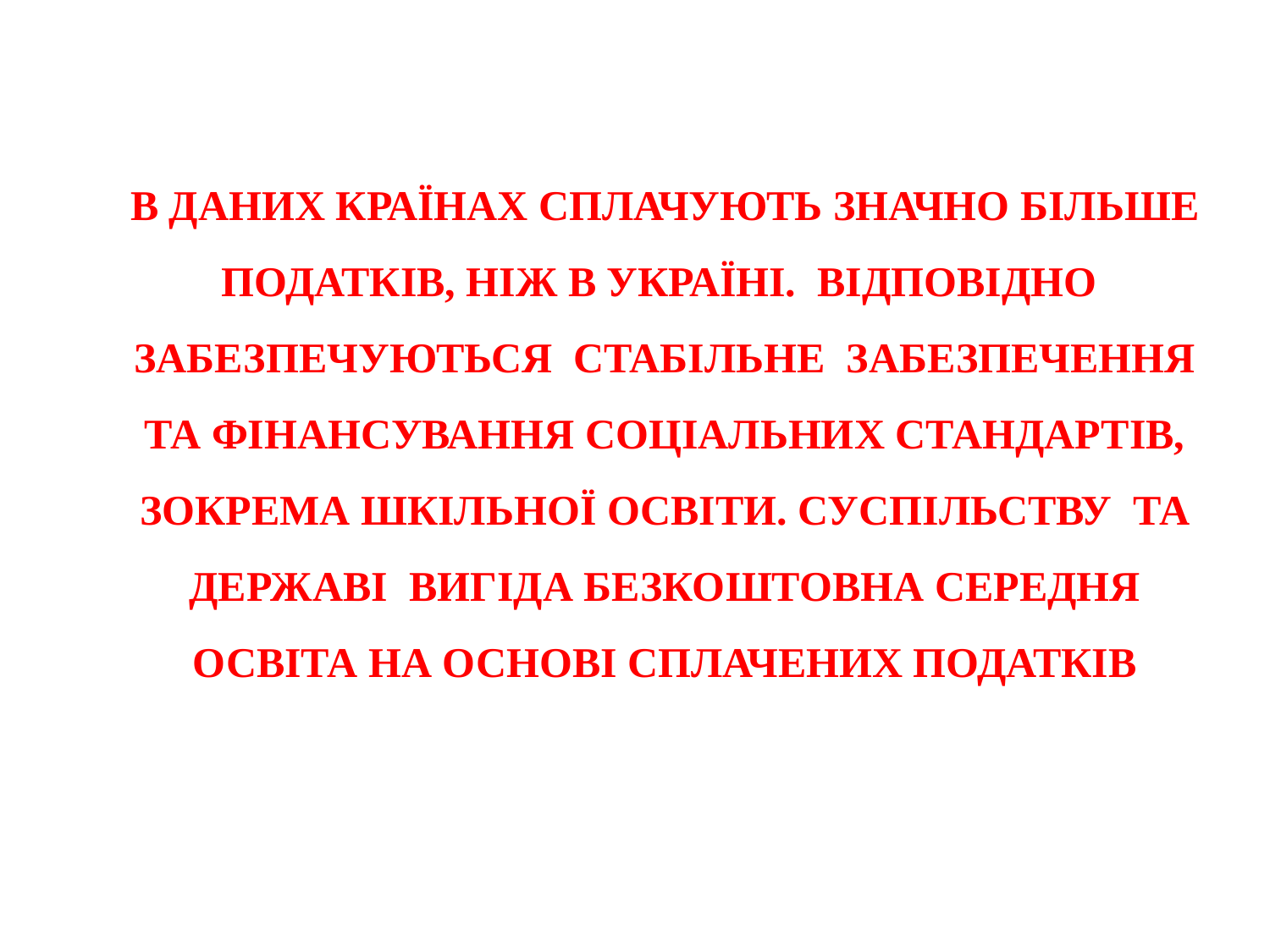

В ДАНИХ КРАЇНАХ СПЛАЧУЮТЬ ЗНАЧНО БІЛЬШЕ ПОДАТКІВ, НІЖ В УКРАЇНІ.  ВІДПОВІДНО  ЗАБЕЗПЕЧУЮТЬСЯ  СТАБІЛЬНЕ  ЗАБЕЗПЕЧЕННЯ ТА ФІНАНСУВАННЯ СОЦІАЛЬНИХ СТАНДАРТІВ, ЗОКРЕМА ШКІЛЬНОЇ ОСВІТИ. СУСПІЛЬСТВУ  ТА ДЕРЖАВІ  ВИГІДА БЕЗКОШТОВНА СЕРЕДНЯ ОСВІТА НА ОСНОВІ СПЛАЧЕНИХ ПОДАТКІВ